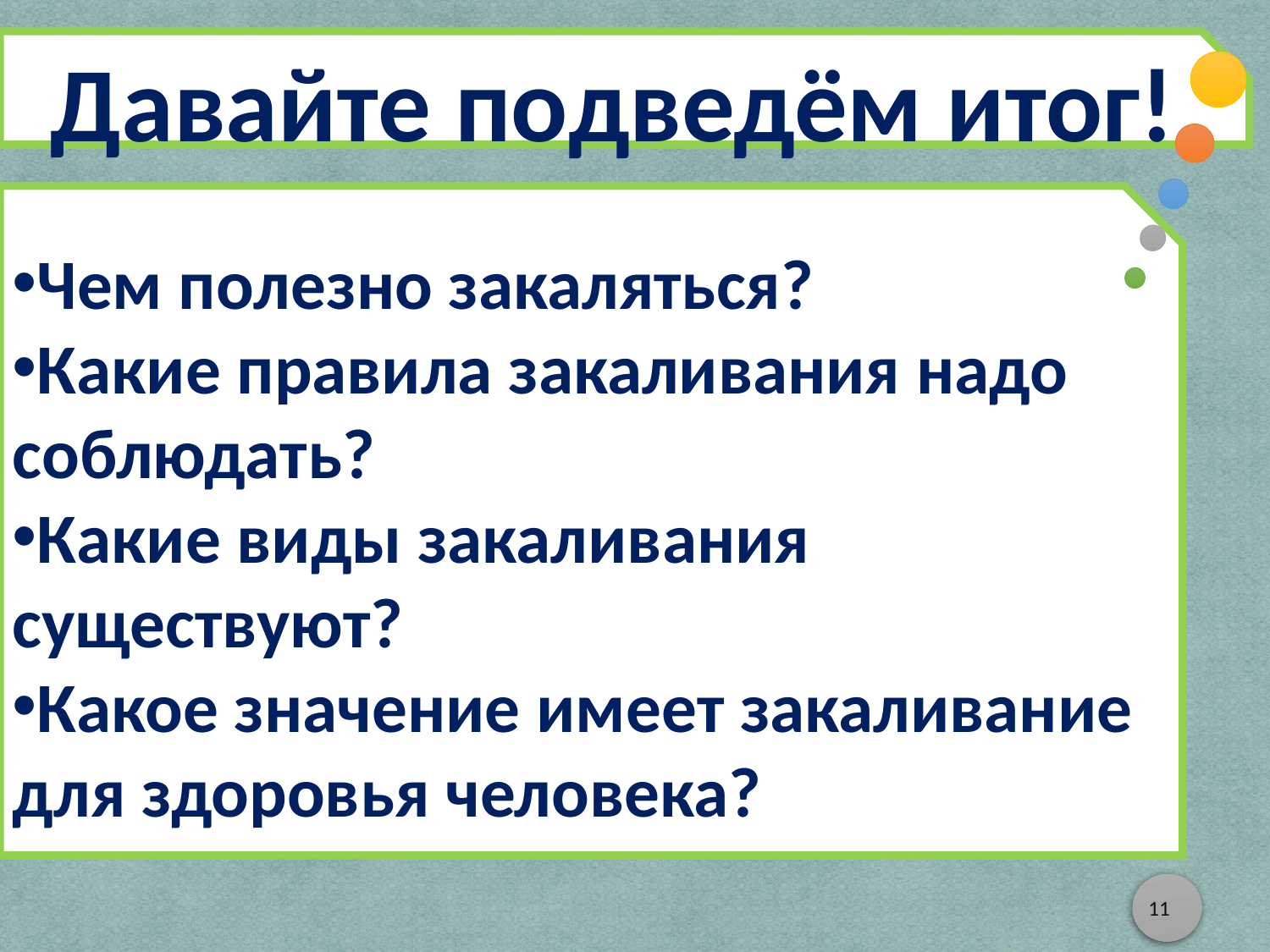

Давайте подведём итог!

Чем полезно закаляться?
Какие правила закаливания надо соблюдать?
Какие виды закаливания существуют?
Какое значение имеет закаливание для здоровья человека?

11